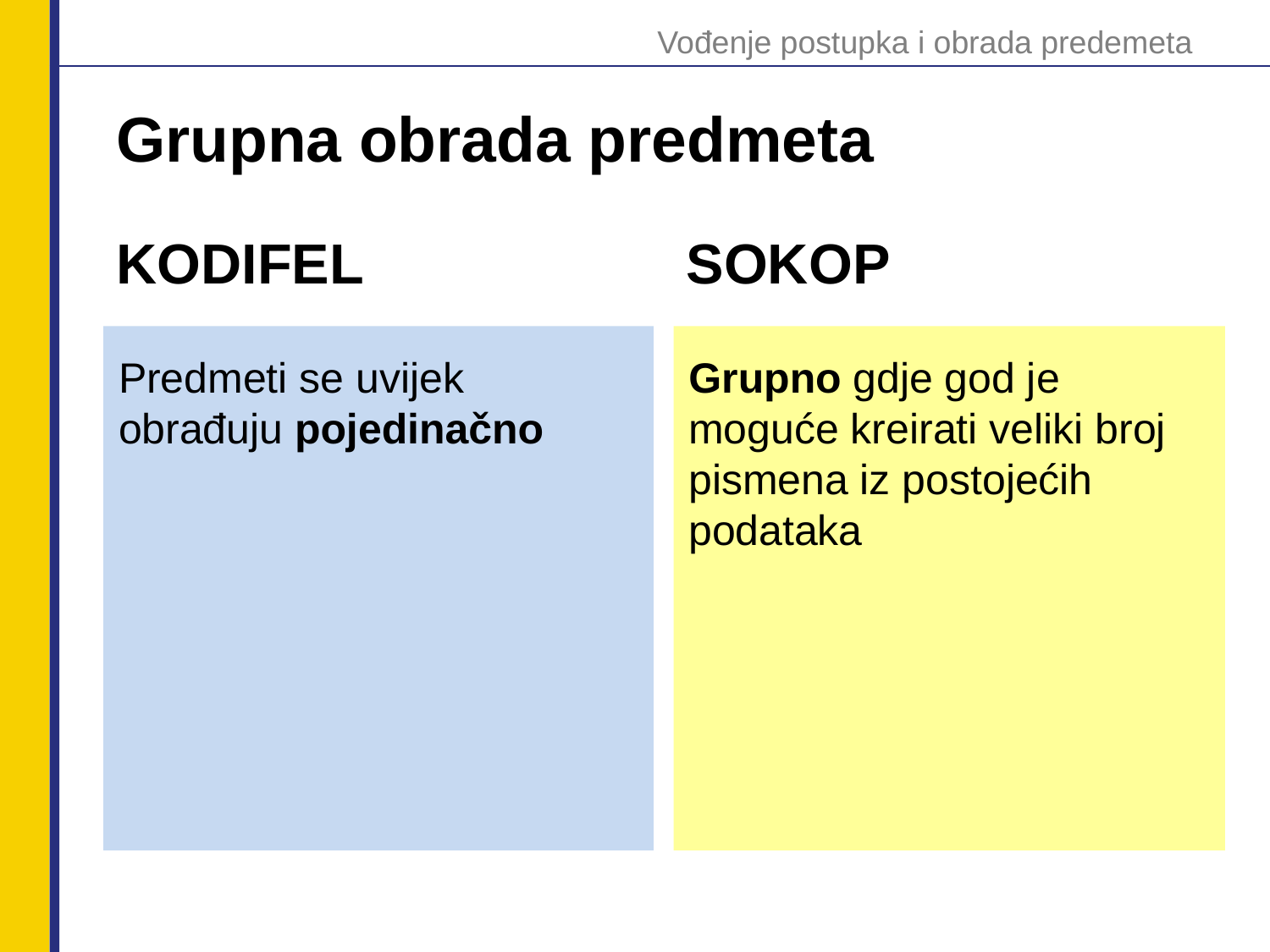

Vođenje postupka i obrada predemeta
# Grupna obrada predmeta
KODIFEL
SOKOP
Predmeti se uvijek obrađuju pojedinačno
Grupno gdje god je moguće kreirati veliki broj pismena iz postojećih podataka